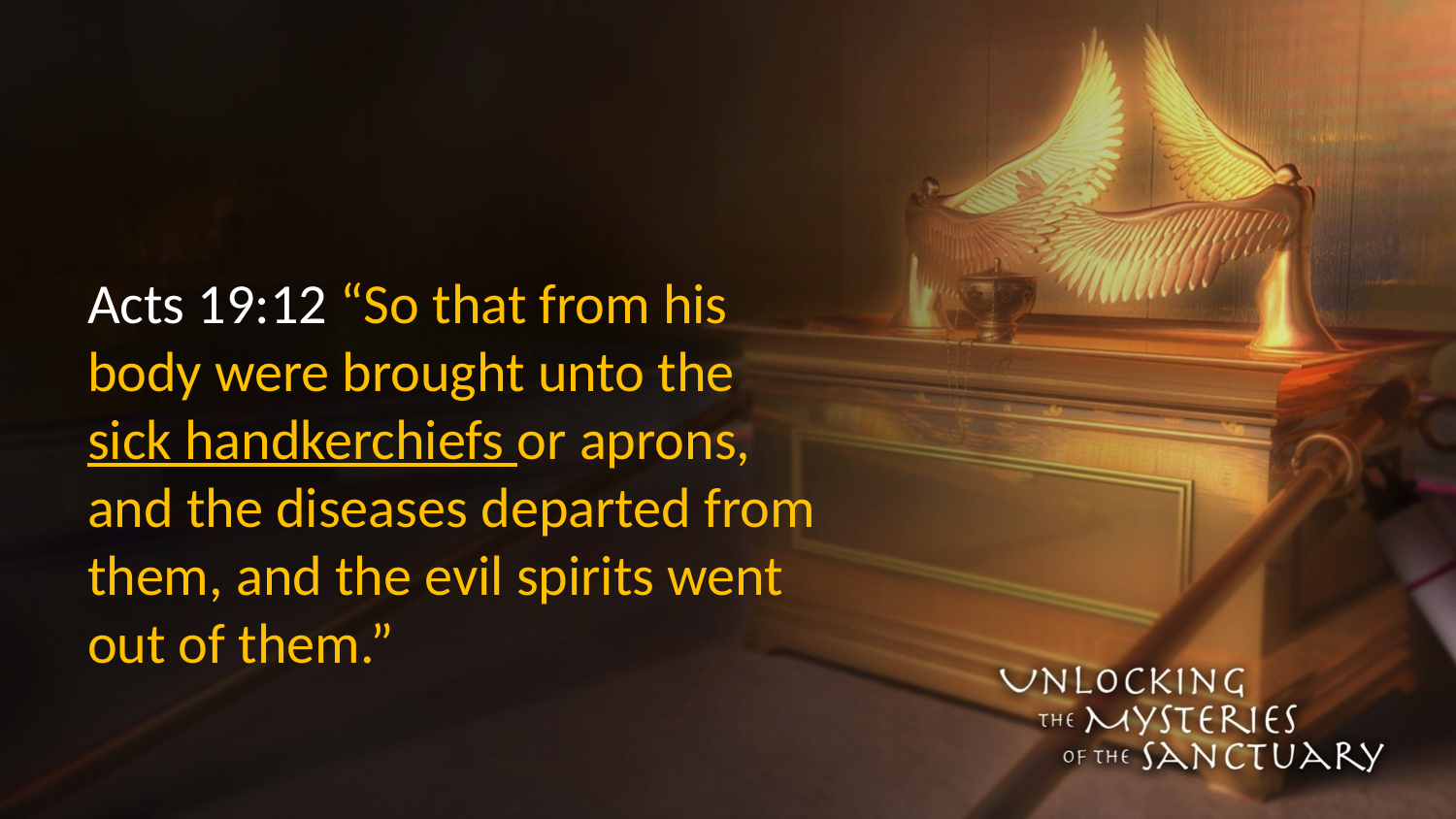

#

Acts 19:12 “So that from his body were brought unto the sick handkerchiefs or aprons, and the diseases departed from them, and the evil spirits went out of them.”